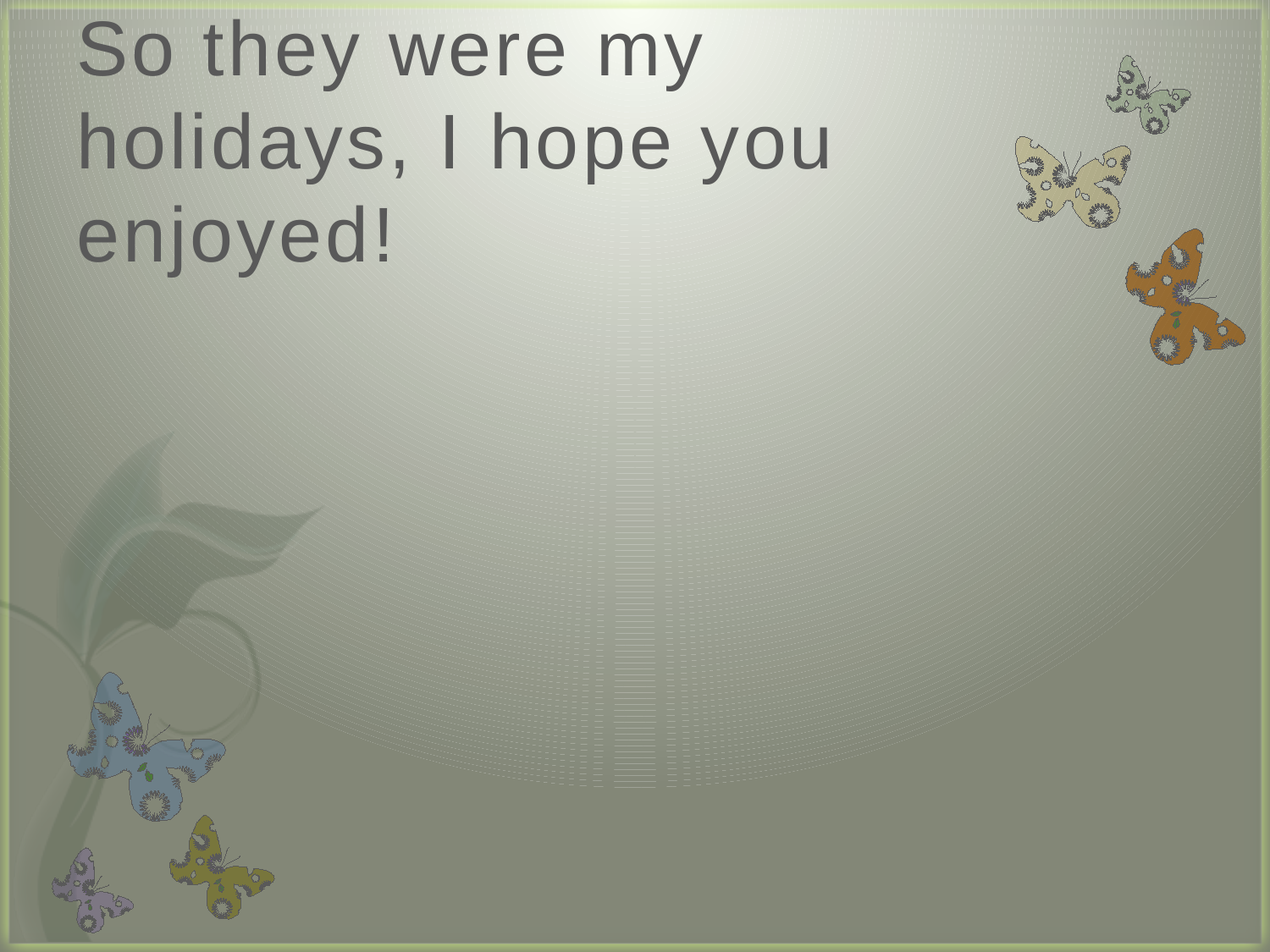

# So they were my holidays, I hope you enjoyed!